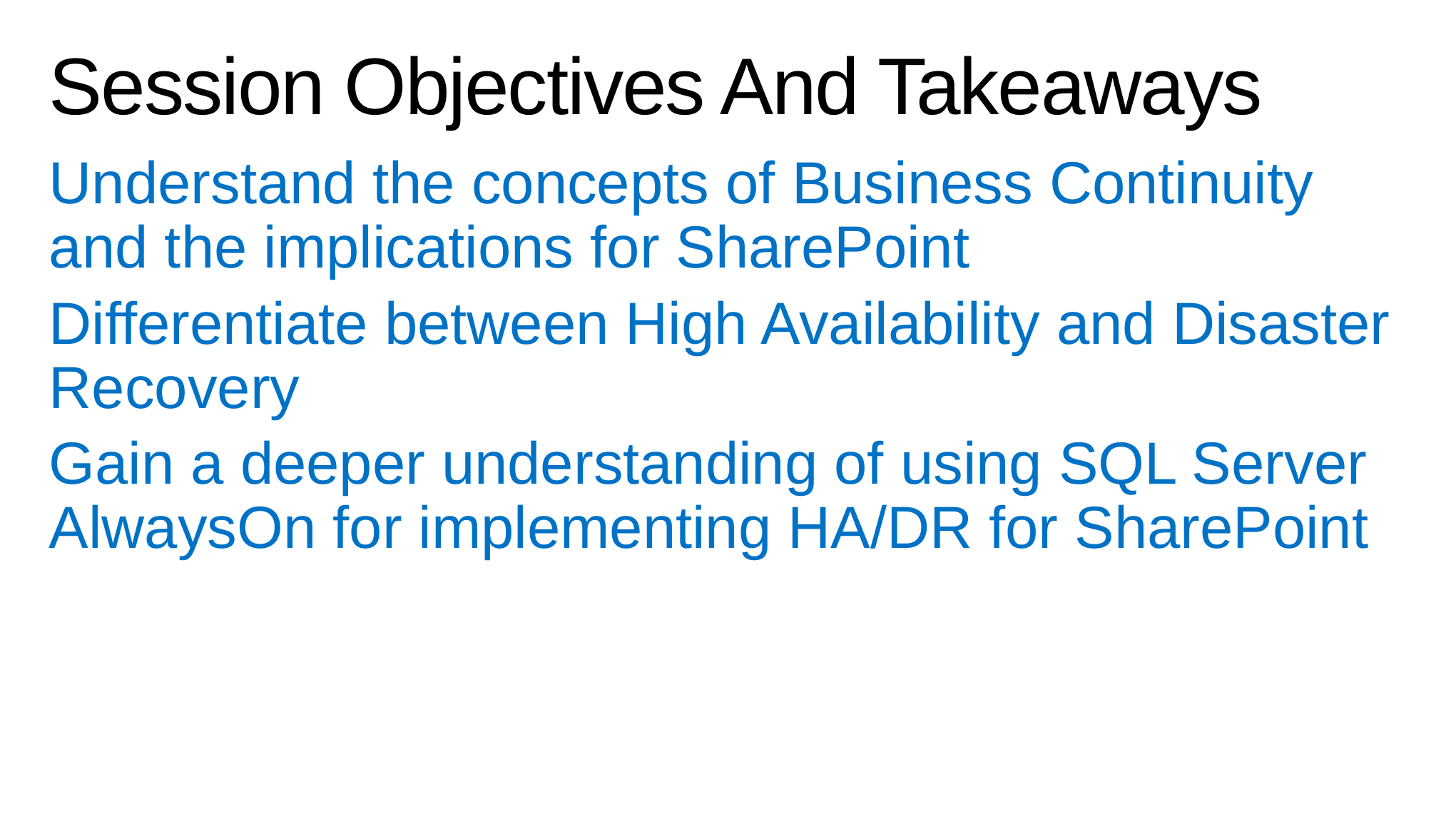

# Session Objectives And Takeaways
Understand the concepts of Business Continuity and the implications for SharePoint
Differentiate between High Availability and Disaster Recovery
Gain a deeper understanding of using SQL Server AlwaysOn for implementing HA/DR for SharePoint